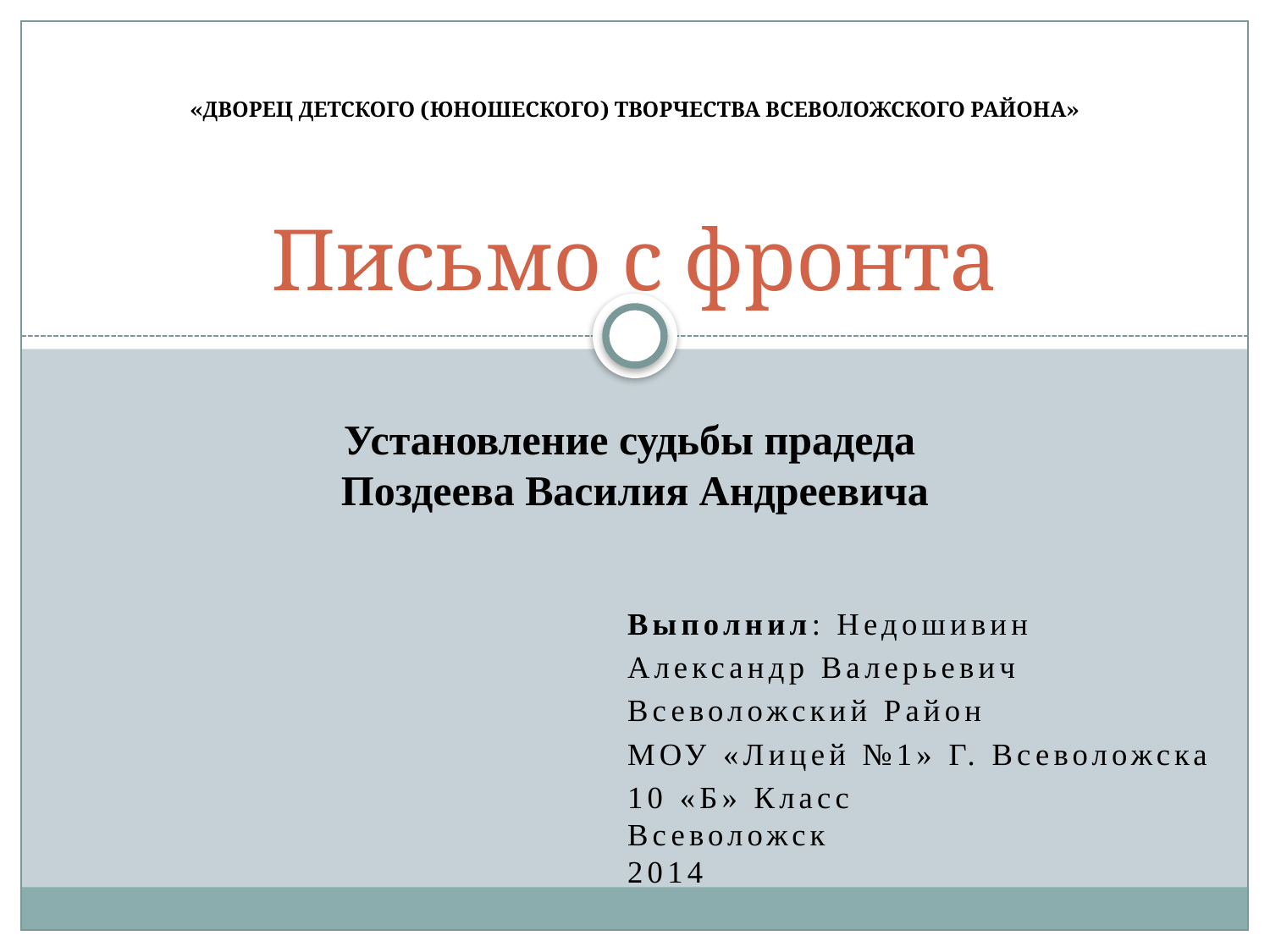

«ДВОРЕЦ ДЕТСКОГО (ЮНОШЕСКОГО) ТВОРЧЕСТВА ВСЕВОЛОЖСКОГО РАЙОНА»

# Письмо с фронта
Установление судьбы прадеда
Поздеева Василия Андреевича
Выполнил: Недошивин
Александр Валерьевич
Всеволожский Район
МОУ «Лицей №1» Г. Всеволожска
10 «Б» Класс                     Всеволожск                              2014